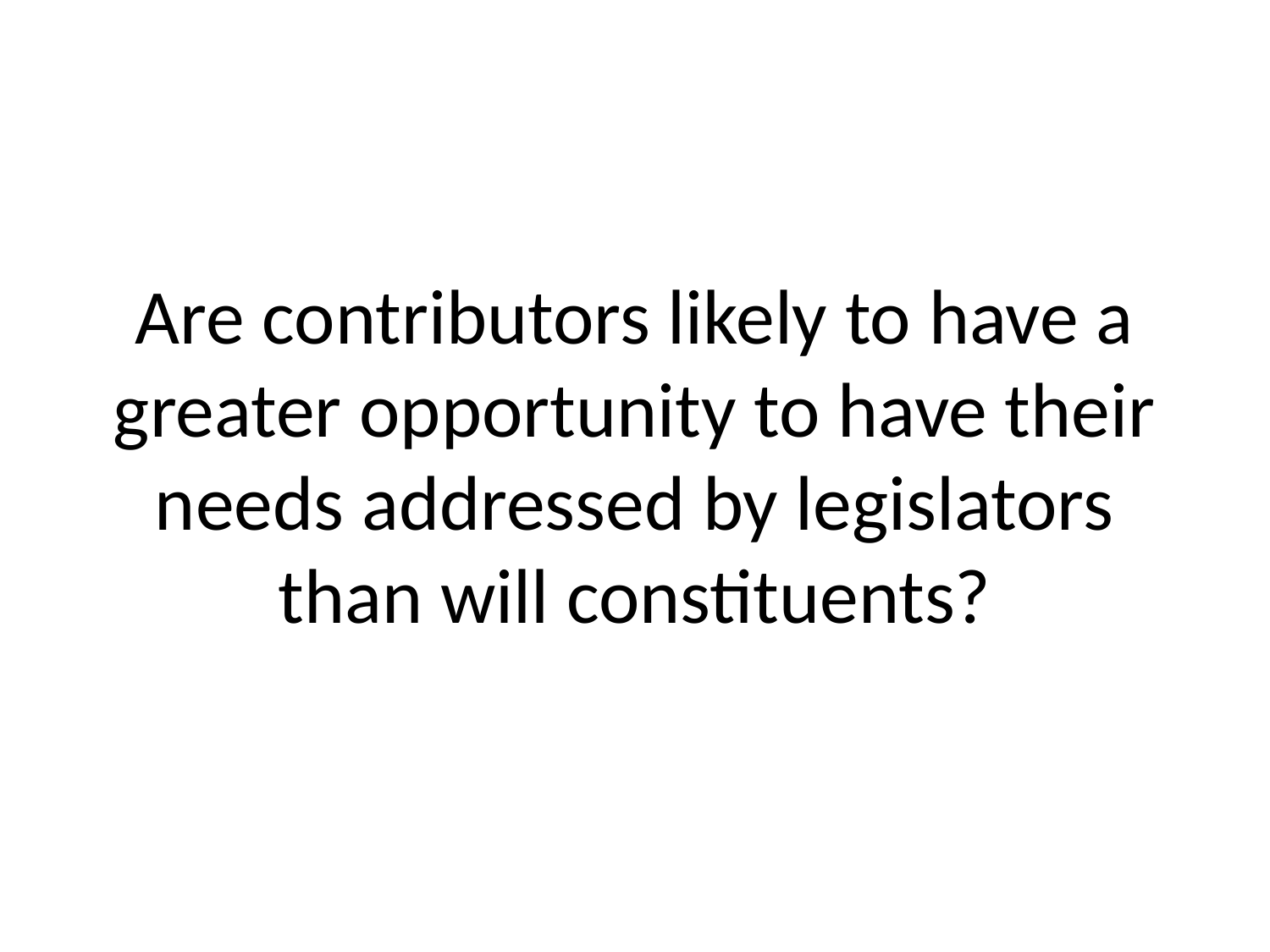

Are contributors likely to have a greater opportunity to have their needs addressed by legislators than will constituents?